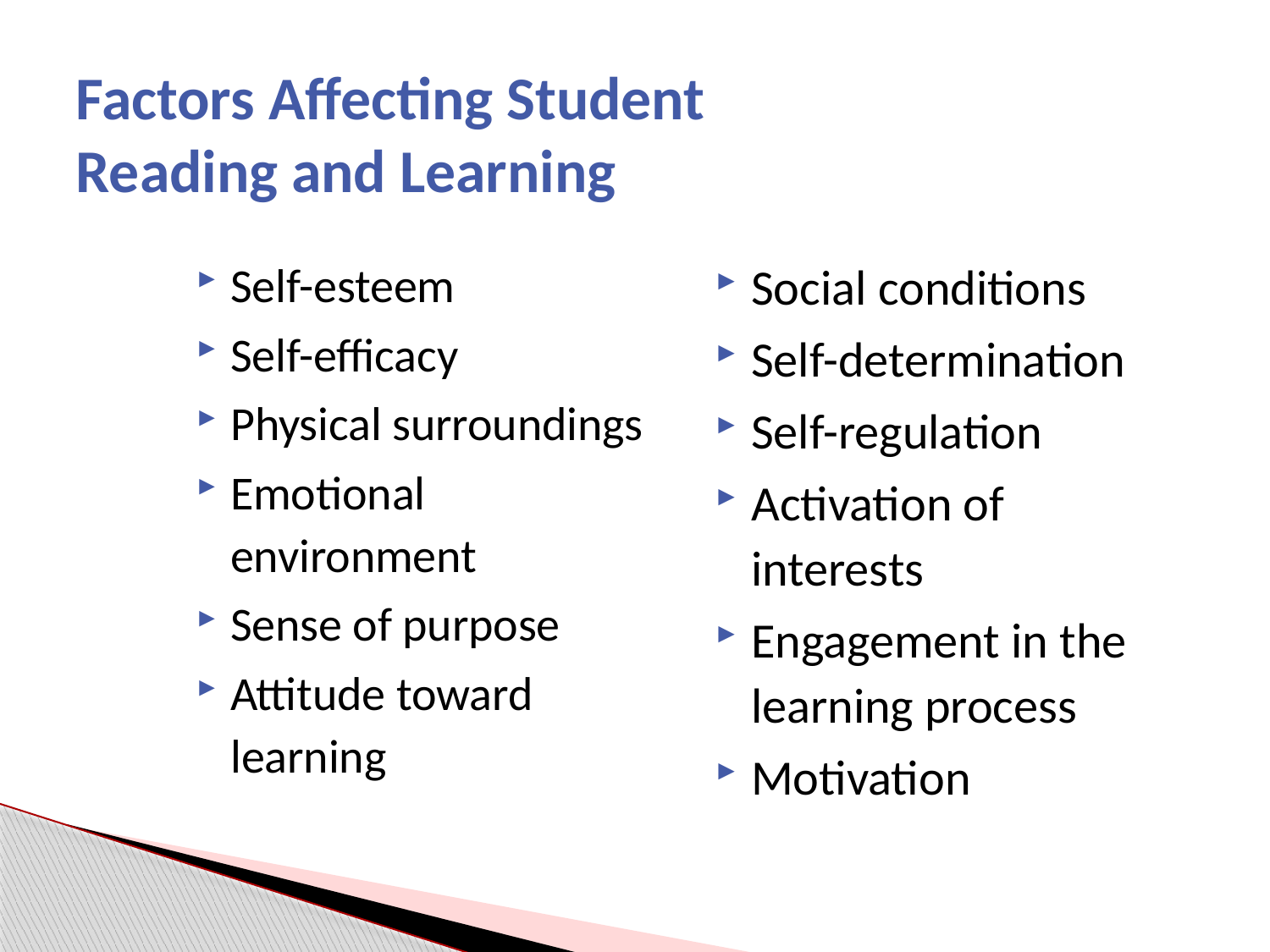

# Factors Affecting Student Reading and Learning
Self-esteem
Self-efficacy
Physical surroundings
Emotional environment
Sense of purpose
Attitude toward learning
Social conditions
Self-determination
Self-regulation
Activation of interests
Engagement in the learning process
Motivation